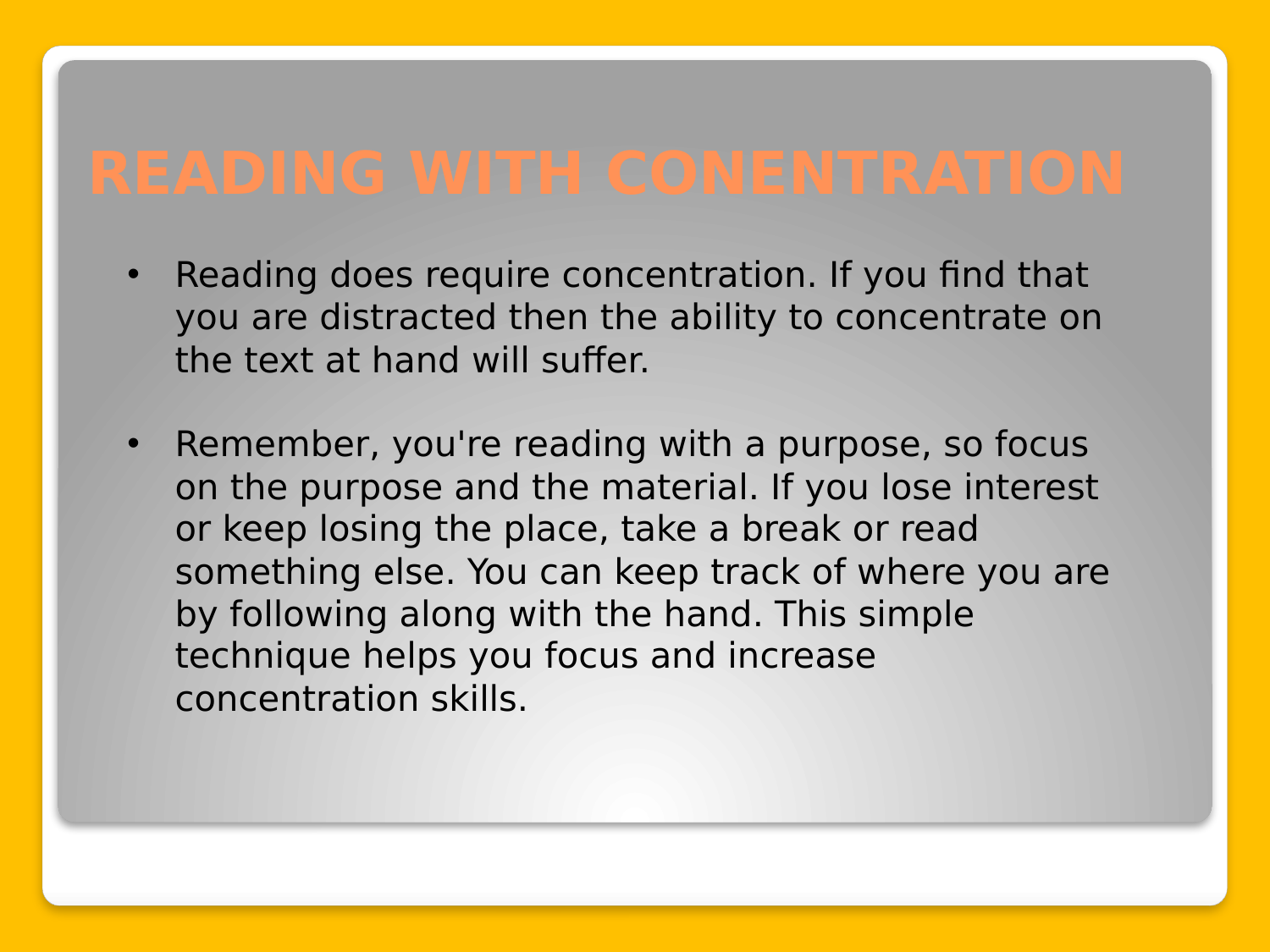

# READING WITH CONENTRATION
Reading does require concentration. If you find that you are distracted then the ability to concentrate on the text at hand will suffer.

Remember, you're reading with a purpose, so focus on the purpose and the material. If you lose interest or keep losing the place, take a break or read something else. You can keep track of where you are by following along with the hand. This simple technique helps you focus and increase concentration skills.